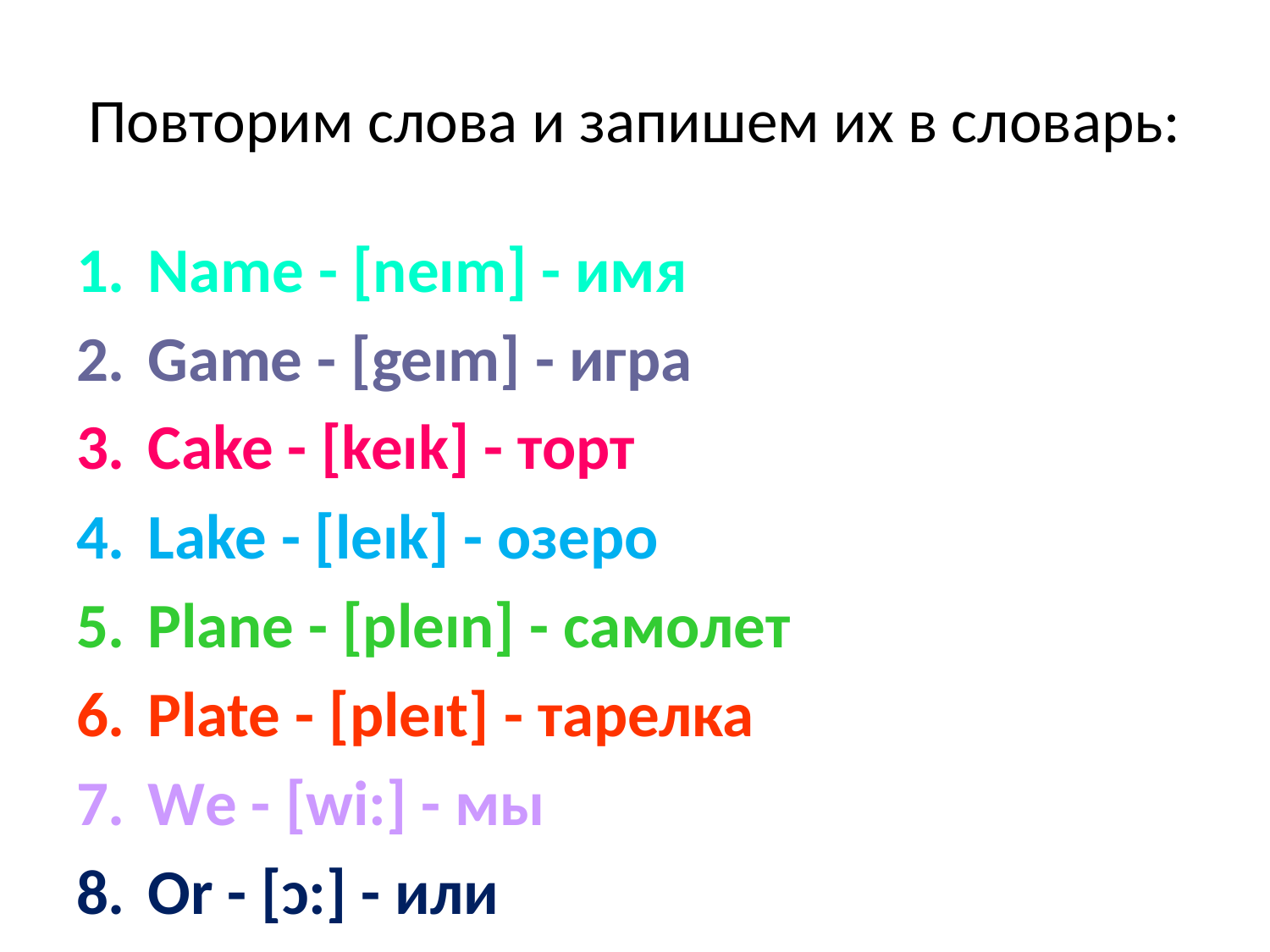

# Повторим слова и запишем их в словарь:
Name - [neım] - имя
Game - [geım] - игра
Cake - [keık] - торт
Lake - [leık] - озеро
Plane - [pleın] - самолет
Plate - [pleıt] - тарелка
We - [wi:] - мы
Or - [ɔ:] - или